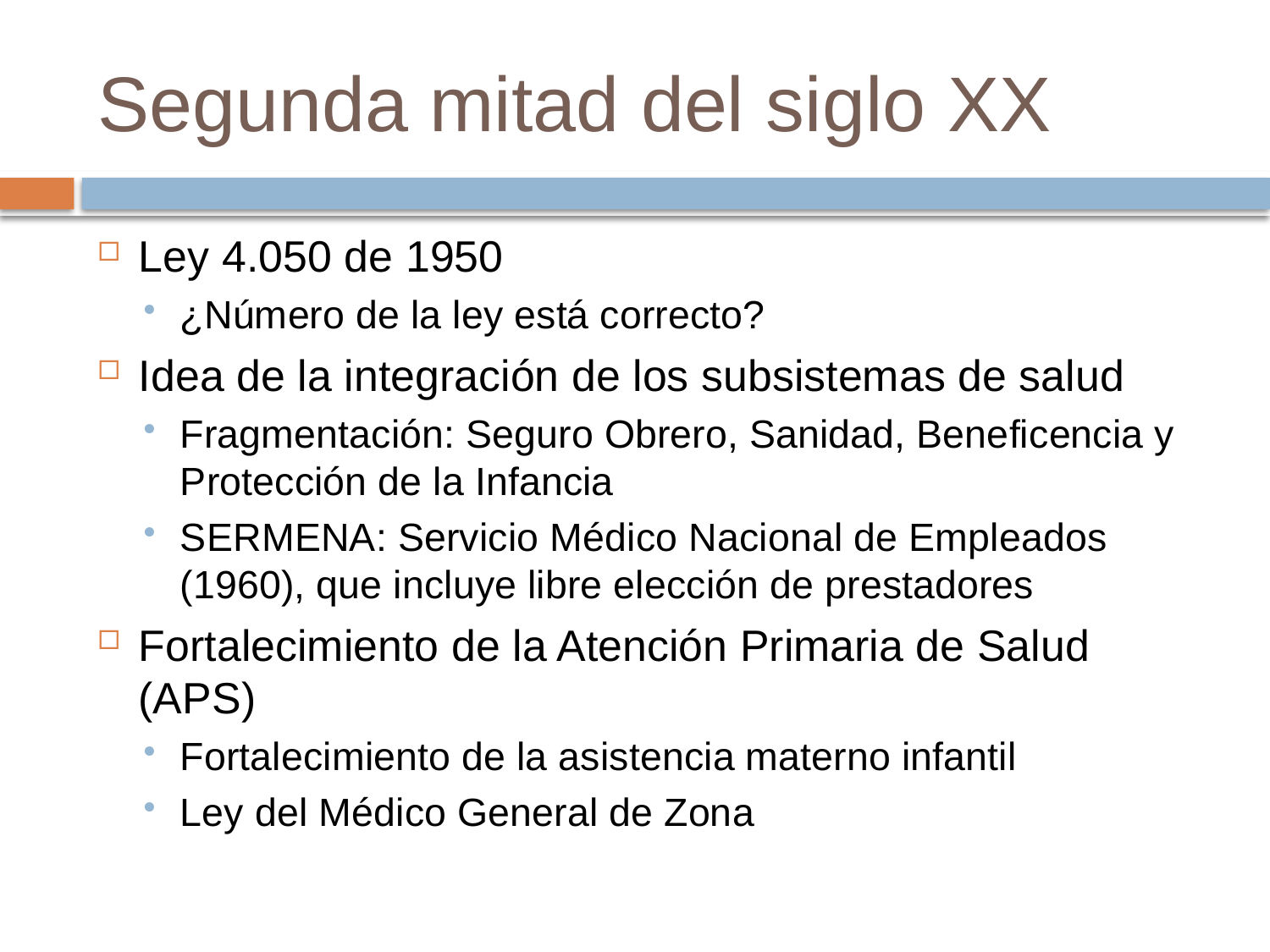

# Segunda mitad del siglo XX
Ley 4.050 de 1950
¿Número de la ley está correcto?
Idea de la integración de los subsistemas de salud
Fragmentación: Seguro Obrero, Sanidad, Beneficencia y Protección de la Infancia
SERMENA: Servicio Médico Nacional de Empleados (1960), que incluye libre elección de prestadores
Fortalecimiento de la Atención Primaria de Salud (APS)
Fortalecimiento de la asistencia materno infantil
Ley del Médico General de Zona